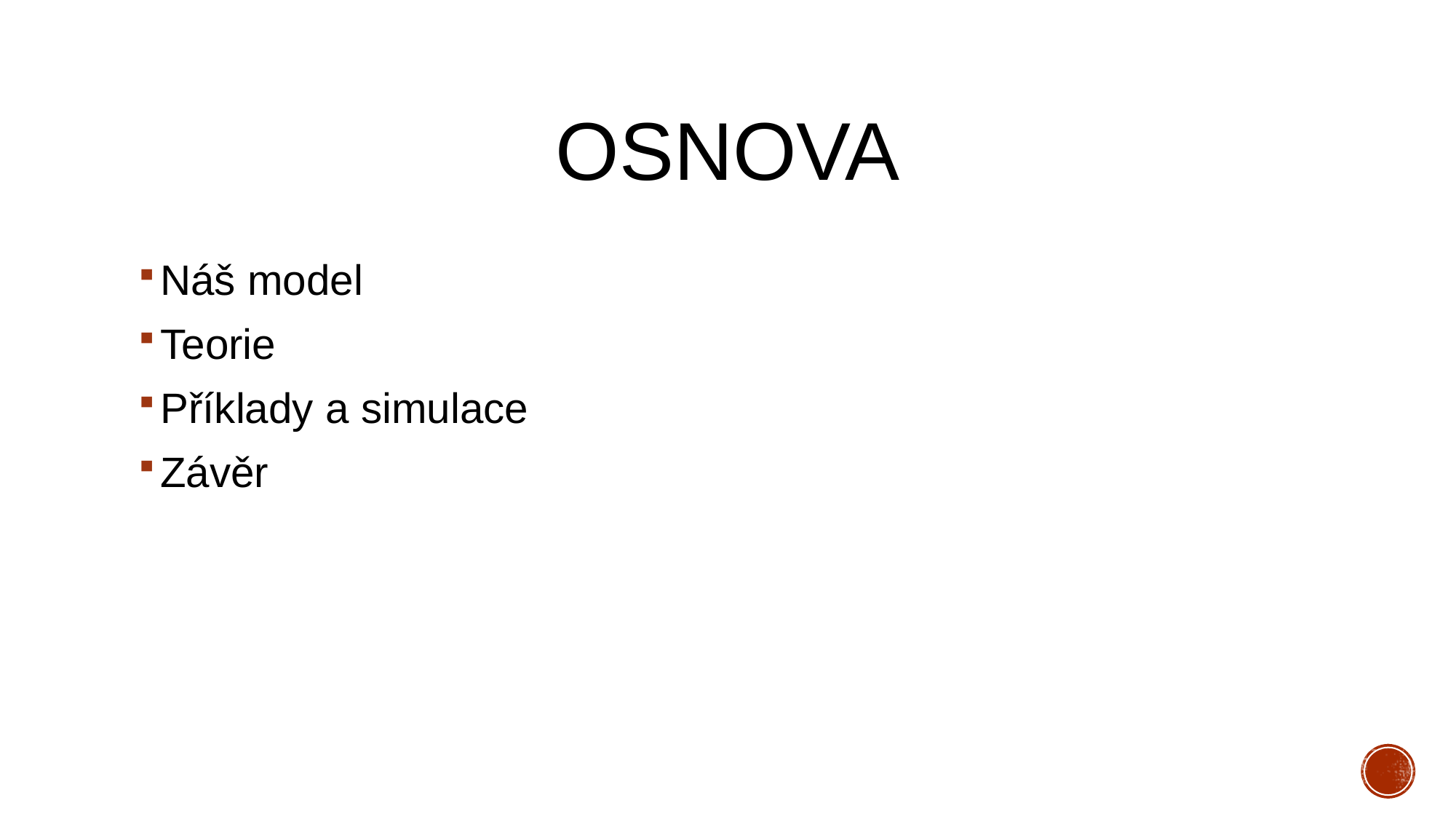

# Osnova
Náš model
Teorie
Příklady a simulace
Závěr